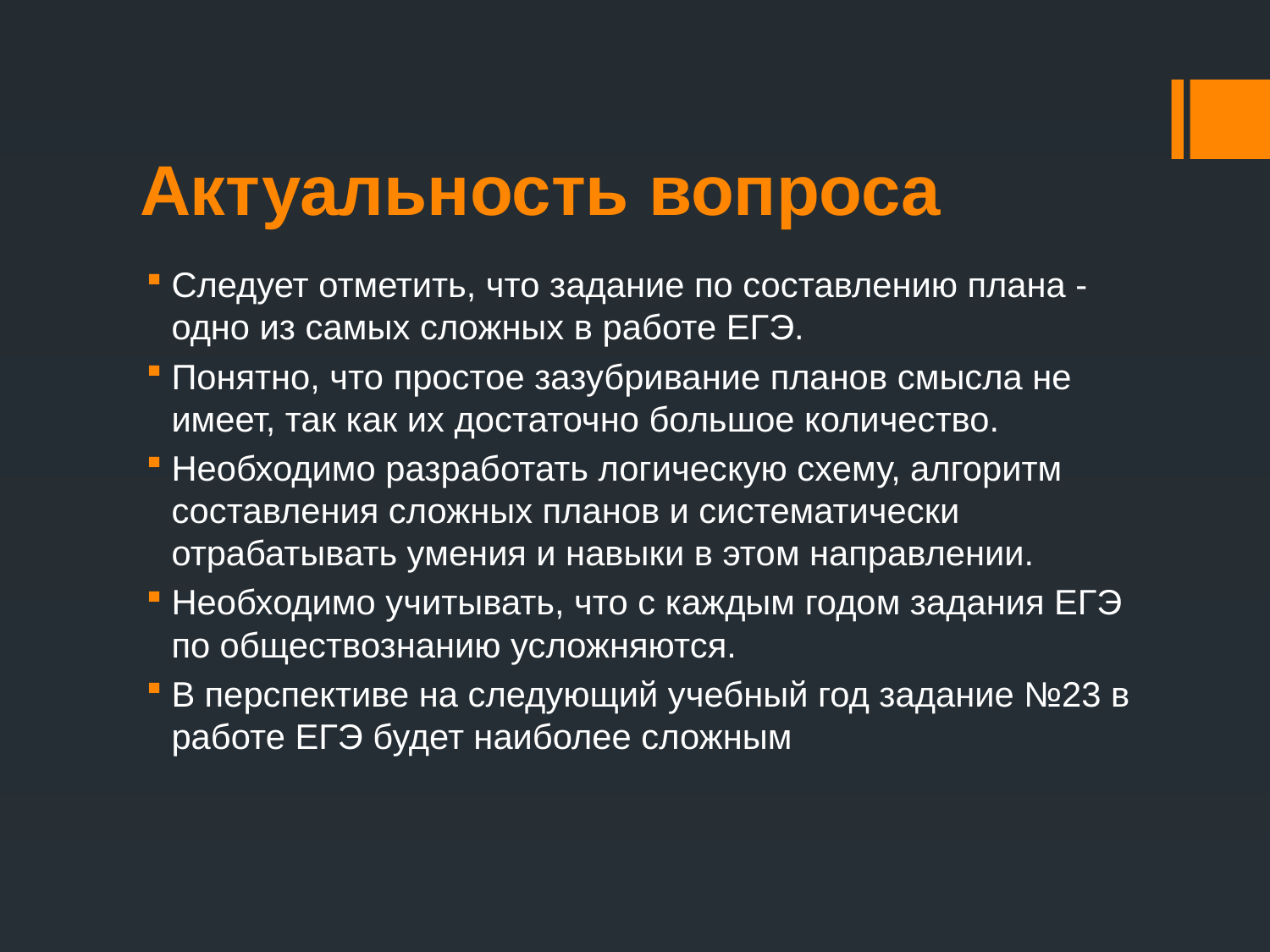

# Актуальность вопроса
Следует отметить, что задание по составлению плана - одно из самых сложных в работе ЕГЭ.
Понятно, что простое зазубривание планов смысла не имеет, так как их достаточно большое количество.
Необходимо разработать логическую схему, алгоритм составления сложных планов и систематически отрабатывать умения и навыки в этом направлении.
Необходимо учитывать, что с каждым годом задания ЕГЭ по обществознанию усложняются.
В перспективе на следующий учебный год задание №23 в работе ЕГЭ будет наиболее сложным